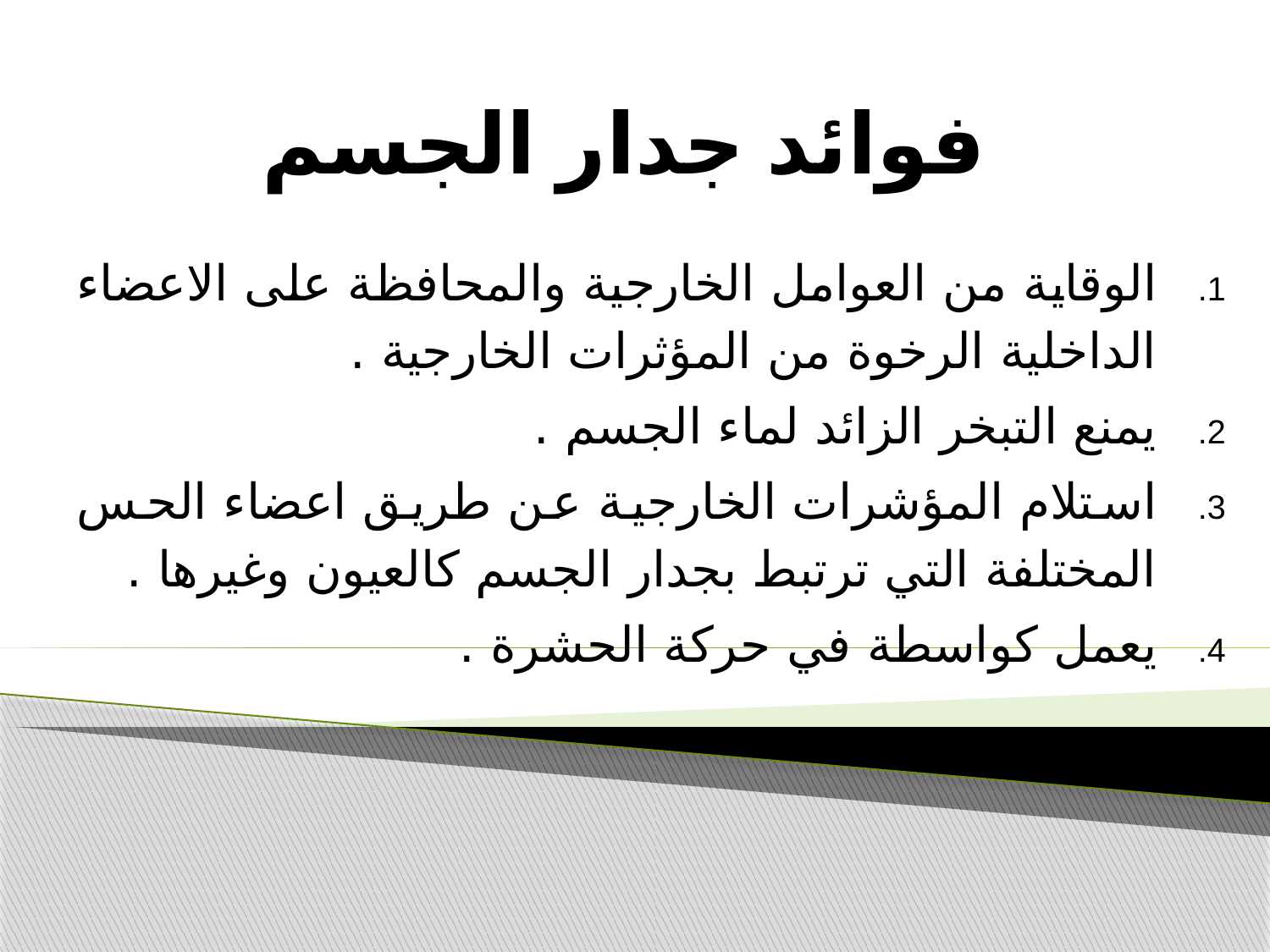

# فوائد جدار الجسم
الوقاية من العوامل الخارجية والمحافظة على الاعضاء الداخلية الرخوة من المؤثرات الخارجية .
يمنع التبخر الزائد لماء الجسم .
استلام المؤشرات الخارجية عن طريق اعضاء الحس المختلفة التي ترتبط بجدار الجسم كالعيون وغيرها .
يعمل كواسطة في حركة الحشرة .